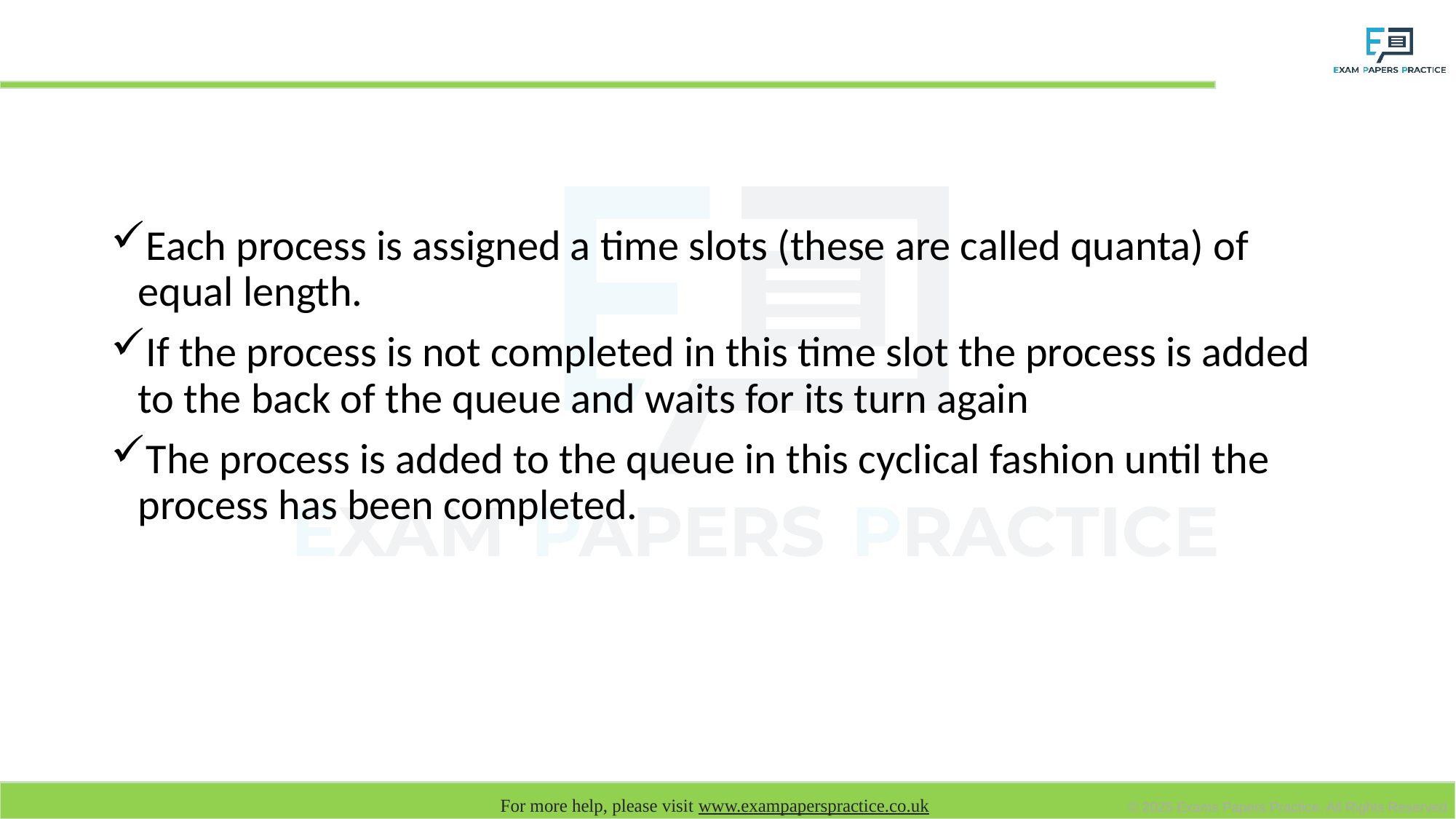

# Round robin scheduling (RRS)
Each process is assigned a time slots (these are called quanta) of equal length.
If the process is not completed in this time slot the process is added to the back of the queue and waits for its turn again
The process is added to the queue in this cyclical fashion until the process has been completed.